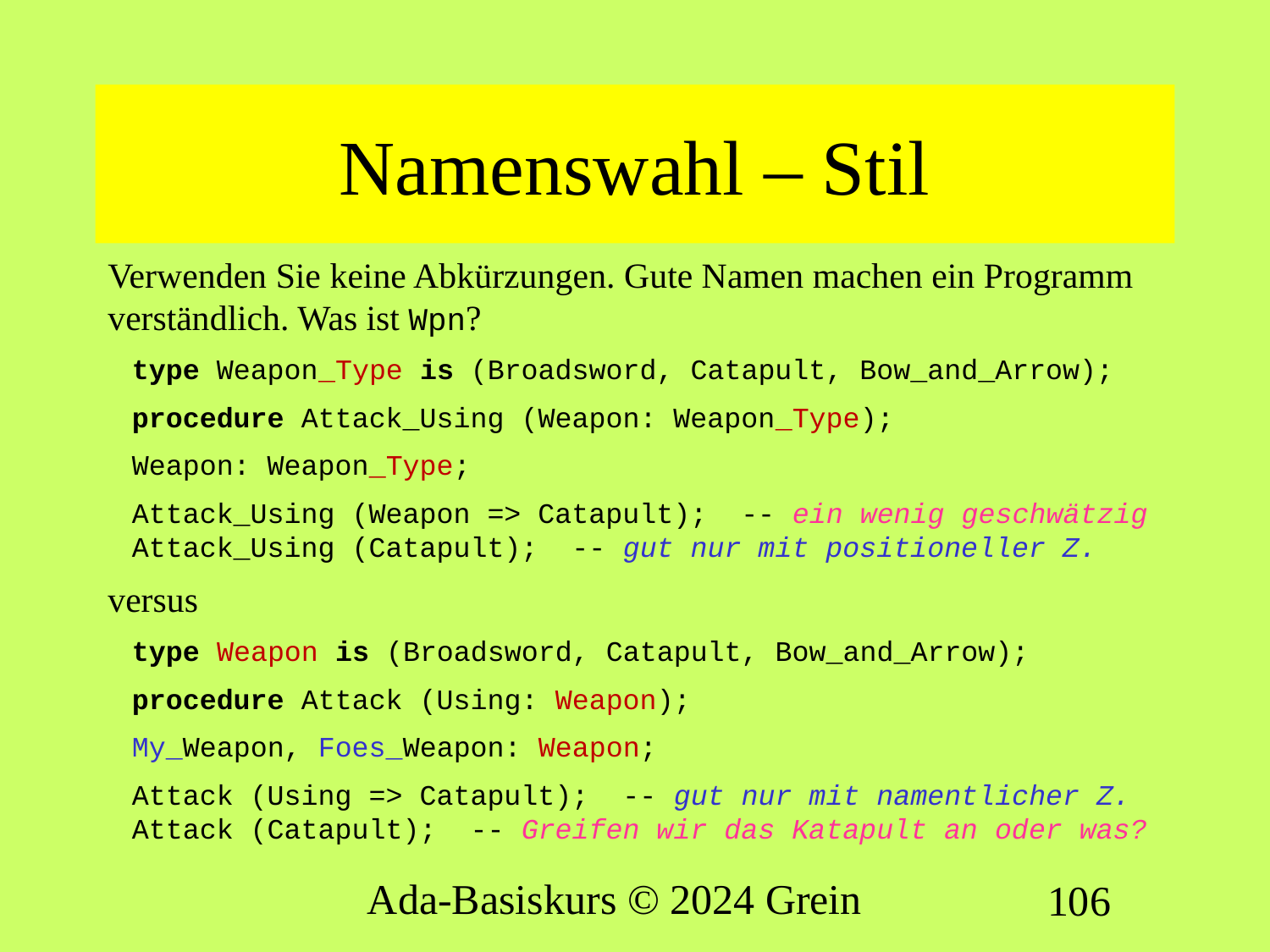

# Namenswahl – Stil
Verwenden Sie keine Abkürzungen. Gute Namen machen ein Programm verständlich. Was ist Wpn?
type Weapon_Type is (Broadsword, Catapult, Bow_and_Arrow);
procedure Attack_Using (Weapon: Weapon_Type);
Weapon: Weapon_Type;
Attack_Using (Weapon => Catapult);  -- ein wenig geschwätzig
Attack_Using (Catapult);  -- gut nur mit positioneller Z.
versus
type Weapon is (Broadsword, Catapult, Bow_and_Arrow);
procedure Attack (Using: Weapon);
My_Weapon, Foes_Weapon: Weapon;
Attack (Using => Catapult);  -- gut nur mit namentlicher Z.
Attack (Catapult);  -- Greifen wir das Katapult an oder was?
Ada-Basiskurs © 2024 Grein
106